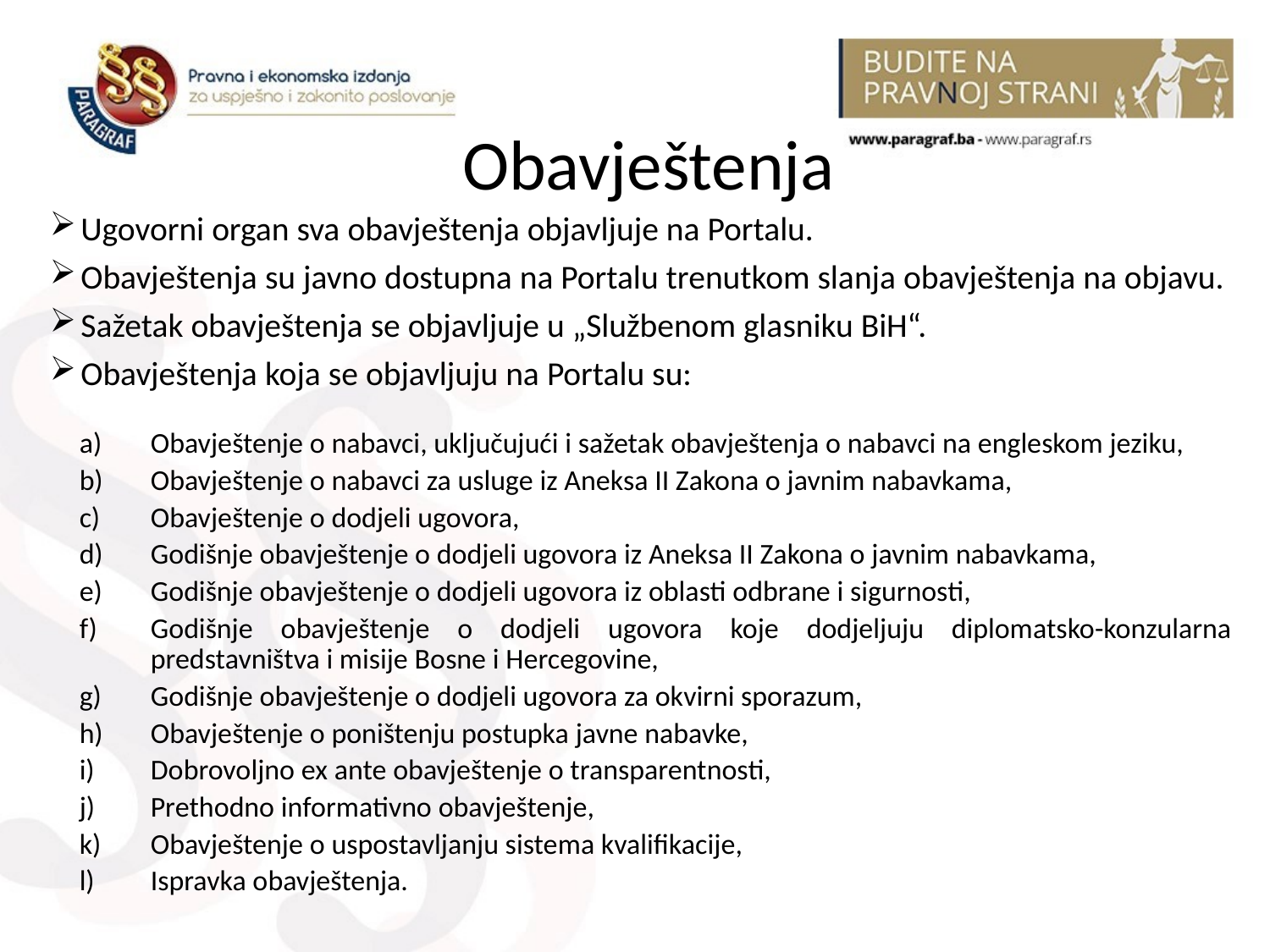

# Obavještenja
Ugovorni organ sva obavještenja objavljuje na Portalu.
Obavještenja su javno dostupna na Portalu trenutkom slanja obavještenja na objavu.
Sažetak obavještenja se objavljuje u „Službenom glasniku BiH“.
Obavještenja koja se objavljuju na Portalu su:

Obavještenje o nabavci, uključujući i sažetak obavještenja o nabavci na engleskom jeziku,
Obavještenje o nabavci za usluge iz Aneksa II Zakona o javnim nabavkama,
Obavještenje o dodjeli ugovora,
Godišnje obavještenje o dodjeli ugovora iz Aneksa II Zakona o javnim nabavkama,
Godišnje obavještenje o dodjeli ugovora iz oblasti odbrane i sigurnosti,
Godišnje obavještenje o dodjeli ugovora koje dodjeljuju diplomatsko-konzularna predstavništva i misije Bosne i Hercegovine,
Godišnje obavještenje o dodjeli ugovora za okvirni sporazum,
Obavještenje o poništenju postupka javne nabavke,
Dobrovoljno ex ante obavještenje o transparentnosti,
Prethodno informativno obavještenje,
Obavještenje o uspostavljanju sistema kvalifikacije,
Ispravka obavještenja.